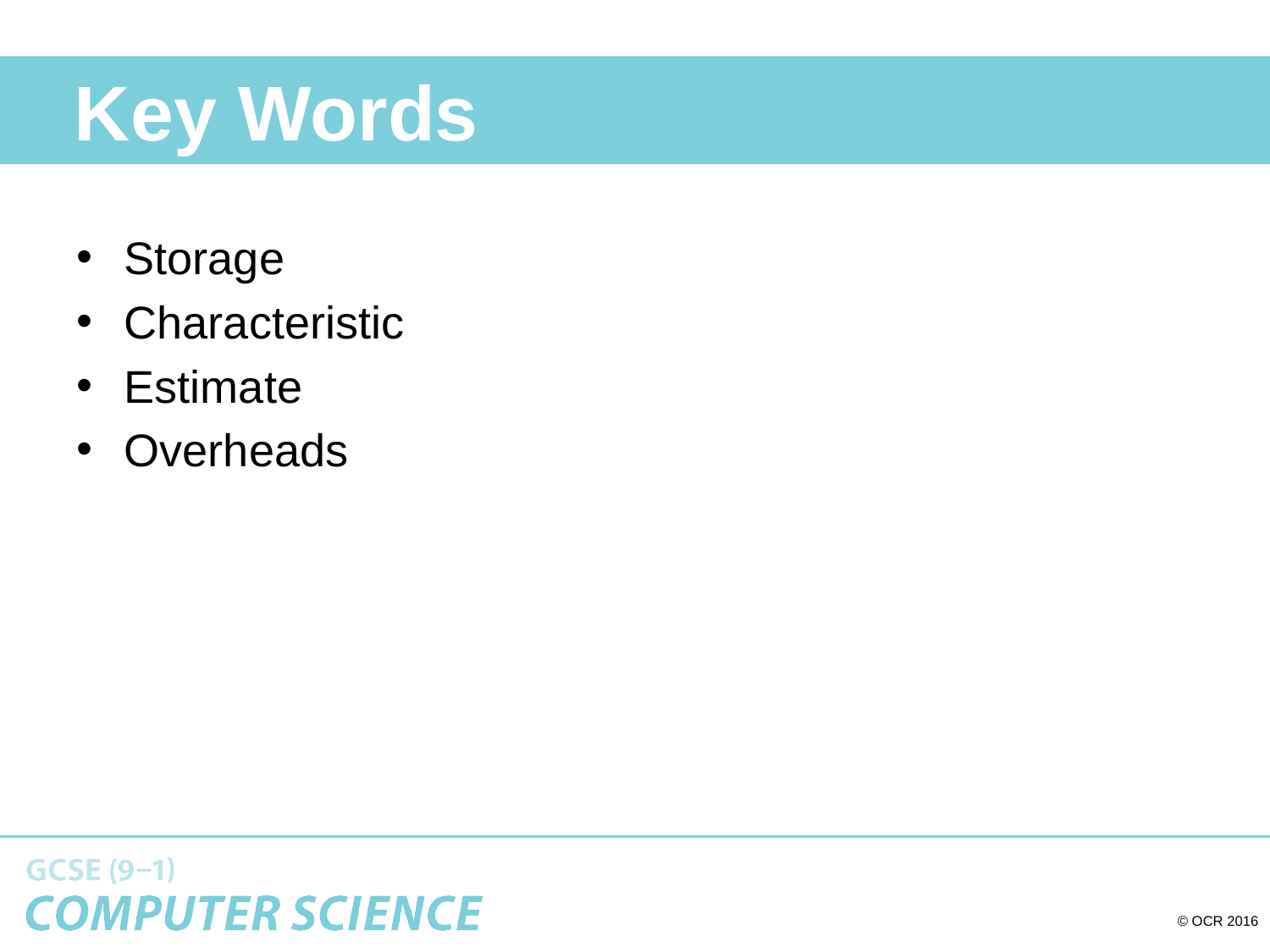

# Key Words
Storage
Characteristic
Estimate
Overheads